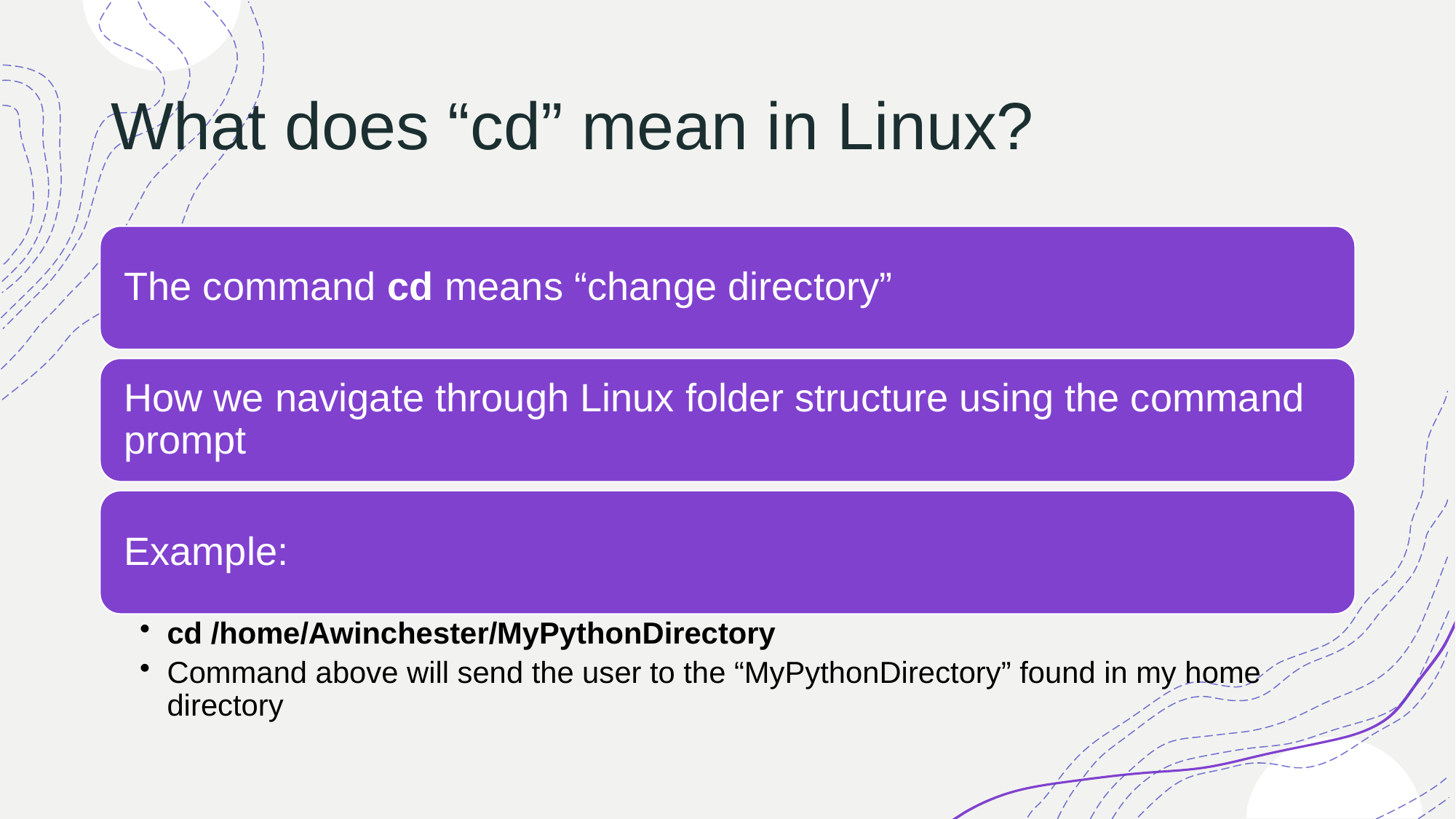

# What does “cd” mean in Linux?
The command cd means “change directory”
How we navigate through Linux folder structure using the command prompt
Example:
cd /home/Awinchester/MyPythonDirectory
Command above will send the user to the “MyPythonDirectory” found in my home directory